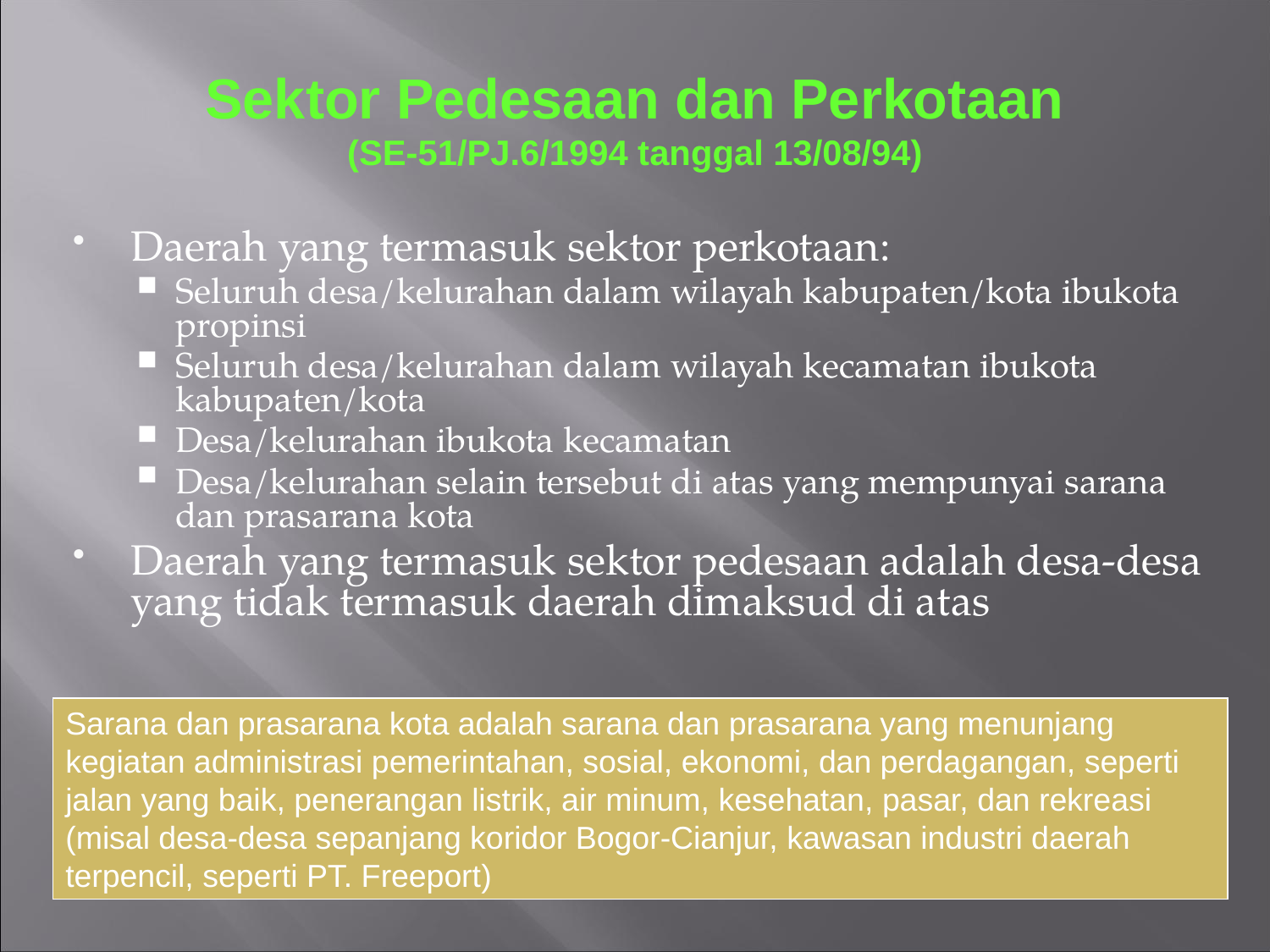

# Sektor Pedesaan dan Perkotaan (SE-51/PJ.6/1994 tanggal 13/08/94)
Daerah yang termasuk sektor perkotaan:
Seluruh desa/kelurahan dalam wilayah kabupaten/kota ibukota propinsi
Seluruh desa/kelurahan dalam wilayah kecamatan ibukota kabupaten/kota
Desa/kelurahan ibukota kecamatan
Desa/kelurahan selain tersebut di atas yang mempunyai sarana dan prasarana kota
Daerah yang termasuk sektor pedesaan adalah desa-desa yang tidak termasuk daerah dimaksud di atas
Sarana dan prasarana kota adalah sarana dan prasarana yang menunjang kegiatan administrasi pemerintahan, sosial, ekonomi, dan perdagangan, seperti jalan yang baik, penerangan listrik, air minum, kesehatan, pasar, dan rekreasi (misal desa-desa sepanjang koridor Bogor-Cianjur, kawasan industri daerah terpencil, seperti PT. Freeport)